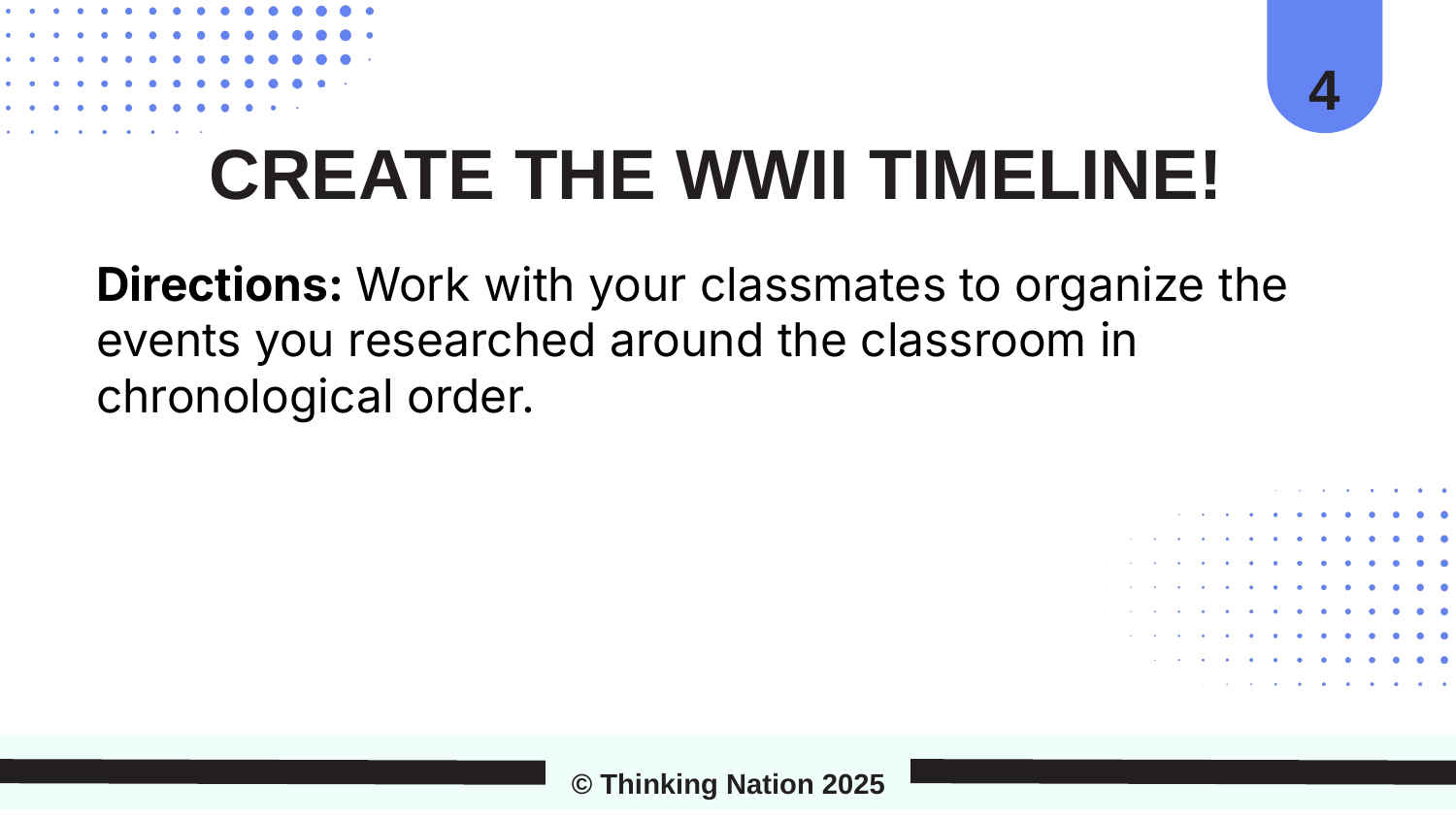

4
CREATE THE WWII TIMELINE!
Directions: Work with your classmates to organize the events you researched around the classroom in chronological order.

© Thinking Nation 2025